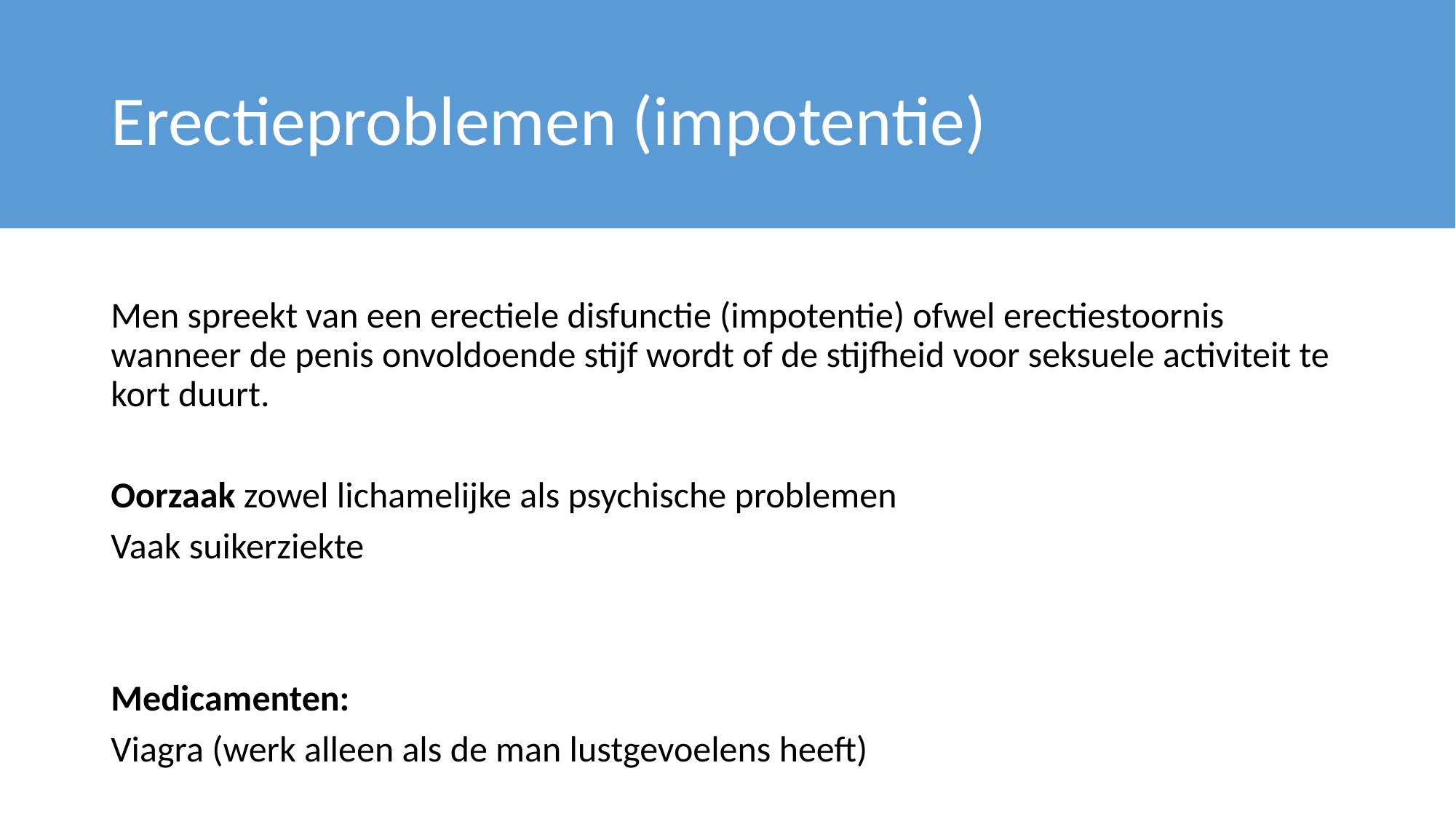

# Erectieproblemen (impotentie)
Men spreekt van een erectiele disfunctie (impotentie) ofwel erectiestoornis wanneer de penis onvoldoende stijf wordt of de stijfheid voor seksuele activiteit te kort duurt.

Oorzaak zowel lichamelijke als psychische problemen
Vaak suikerziekte

Medicamenten:
Viagra (werk alleen als de man lustgevoelens heeft)